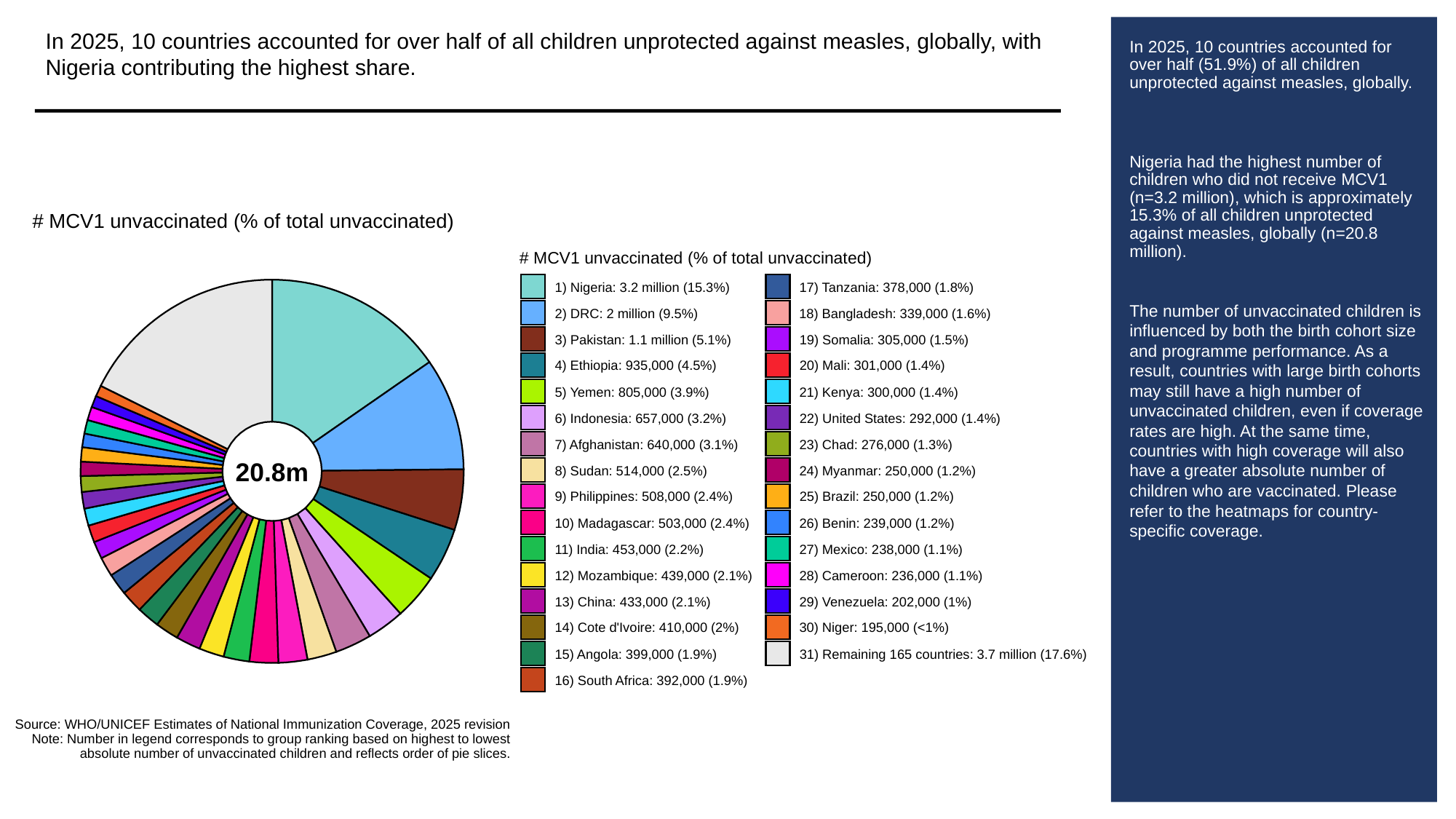

In 2025, 10 countries accounted for over half of all children unprotected against measles, globally, with Nigeria contributing the highest share.
# In 2025, 10 countries accounted for over half (51.9%) of all children unprotected against measles, globally.

Nigeria had the highest number of children who did not receive MCV1 (n=3.2 million), which is approximately 15.3% of all children unprotected against measles, globally (n=20.8 million).

The number of unvaccinated children is influenced by both the birth cohort size and programme performance. As a result, countries with large birth cohorts may still have a high number of unvaccinated children, even if coverage rates are high. At the same time, countries with high coverage will also have a greater absolute number of children who are vaccinated. Please refer to the heatmaps for country-specific coverage.

# MCV1 unvaccinated (% of total unvaccinated)
# MCV1 unvaccinated (% of total unvaccinated)

1) Nigeria: 3.2 million (15.3%)
17) Tanzania: 378,000 (1.8%)

2) DRC: 2 million (9.5%)
18) Bangladesh: 339,000 (1.6%)

3) Pakistan: 1.1 million (5.1%)
19) Somalia: 305,000 (1.5%)

4) Ethiopia: 935,000 (4.5%)
20) Mali: 301,000 (1.4%)

5) Yemen: 805,000 (3.9%)
21) Kenya: 300,000 (1.4%)

6) Indonesia: 657,000 (3.2%)
22) United States: 292,000 (1.4%)

7) Afghanistan: 640,000 (3.1%)
23) Chad: 276,000 (1.3%)

20.8m
8) Sudan: 514,000 (2.5%)
24) Myanmar: 250,000 (1.2%)

9) Philippines: 508,000 (2.4%)
25) Brazil: 250,000 (1.2%)

10) Madagascar: 503,000 (2.4%)
26) Benin: 239,000 (1.2%)

11) India: 453,000 (2.2%)
27) Mexico: 238,000 (1.1%)

12) Mozambique: 439,000 (2.1%)
28) Cameroon: 236,000 (1.1%)

13) China: 433,000 (2.1%)
29) Venezuela: 202,000 (1%)

14) Cote d'Ivoire: 410,000 (2%)
30) Niger: 195,000 (<1%)

15) Angola: 399,000 (1.9%)
31) Remaining 165 countries: 3.7 million (17.6%)

16) South Africa: 392,000 (1.9%)
Source: WHO/UNICEF Estimates of National Immunization Coverage, 2025 revision
Note: Number in legend corresponds to group ranking based on highest to lowest
absolute number of unvaccinated children and reflects order of pie slices.